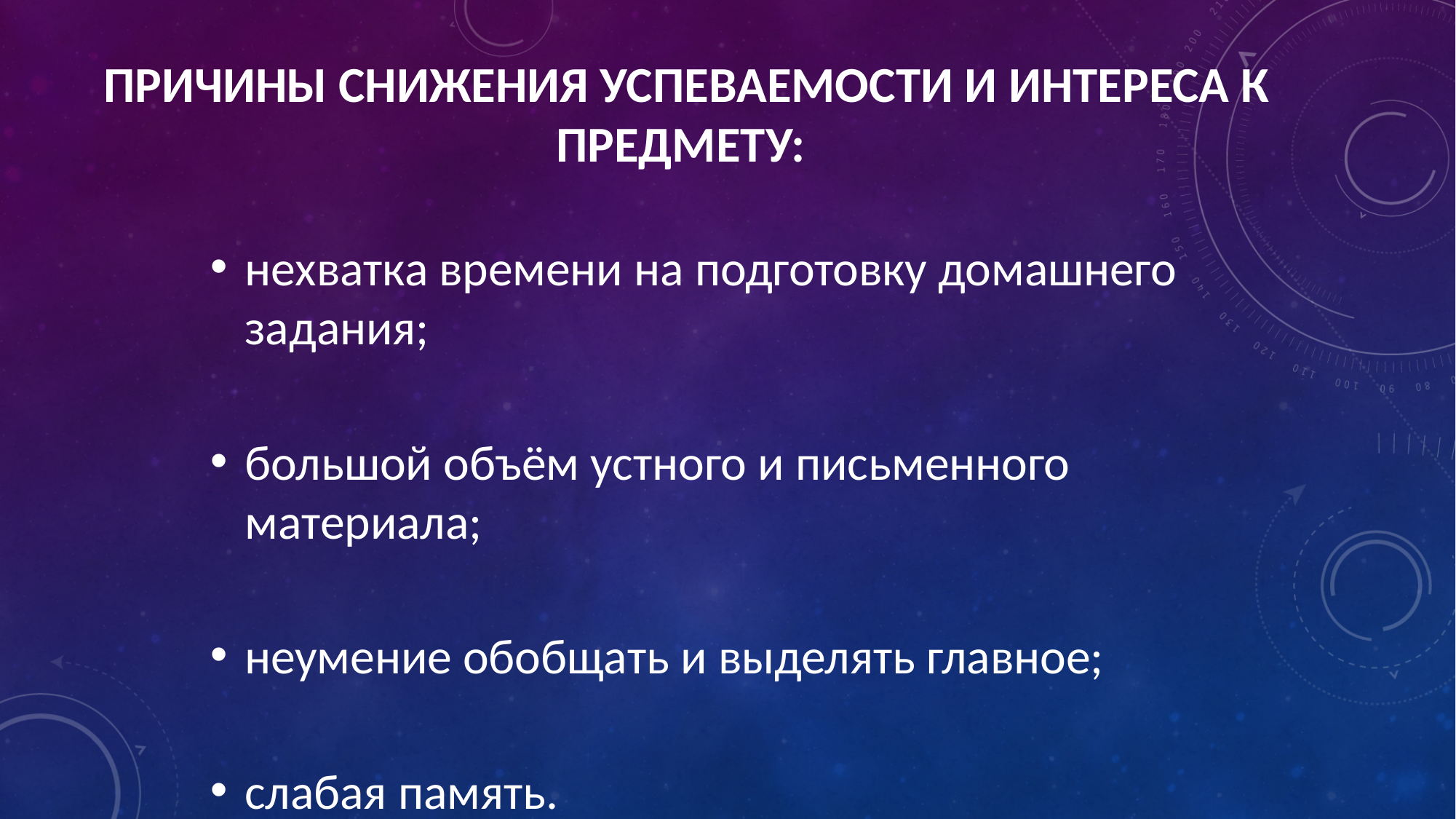

# причинЫ снижения успеваемости и интереса к предмету:
нехватка времени на подготовку домашнего задания;

большой объём устного и письменного материала;

неумение обобщать и выделять главное;

слабая память.